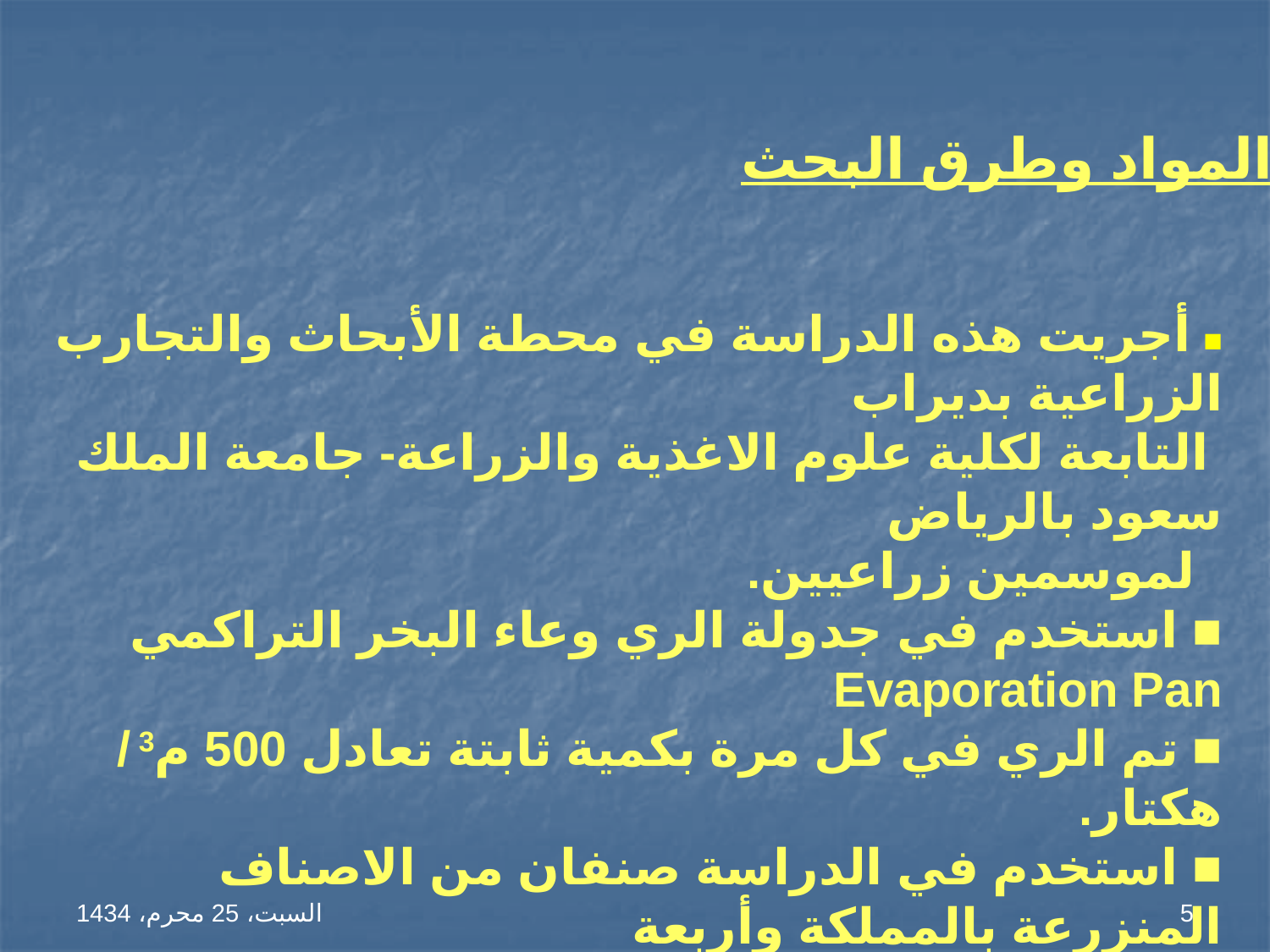

المواد وطرق البحث

■ أجريت هذه الدراسة في محطة الأبحاث والتجارب الزراعية بديراب
 التابعة لكلية علوم الاغذية والزراعة- جامعة الملك سعود بالرياض
  لموسمين زراعيين.
■ استخدم في جدولة الري وعاء البخر التراكمي Evaporation Pan
■ تم الري في كل مرة بكمية ثابتة تعادل 500 م3 / هكتار.
■ استخدم في الدراسة صنفان من الاصناف  المنزرعة بالمملكة وأربعة
    سلالات أنتجت  وانتخبت من برنامج تربيه محصول القمح بقسم الانتاج
    النباتي – كلية علوم الاغذية والزراعة- جامعة الملك سعود بالرياض.

السبت، 25 محرم، 1434
5